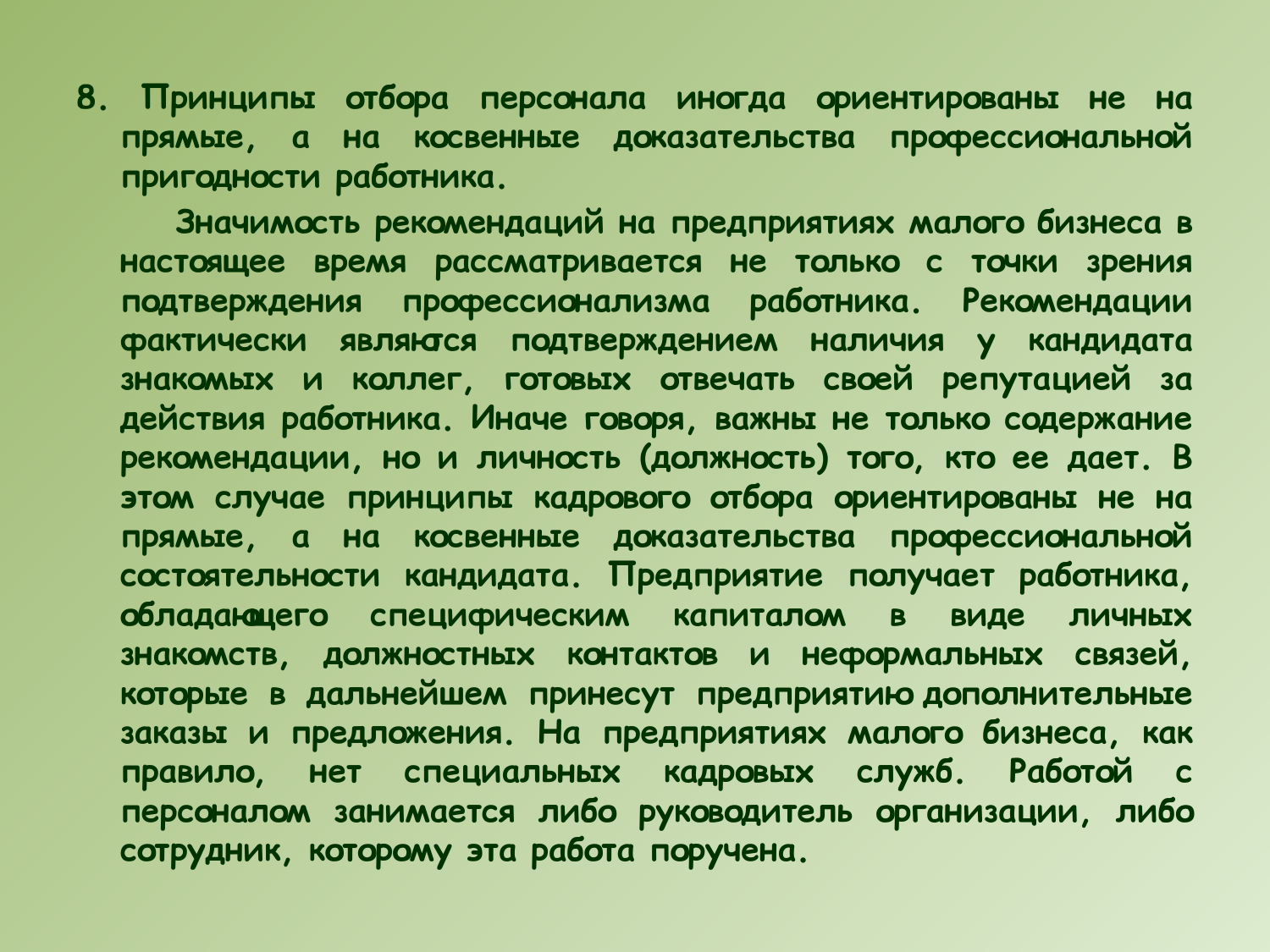

8. Принципы отбора персонала иногда ориентированы не на прямые, а на косвенные доказательства профессиональной пригодности работника.
          Значимость рекомендаций на предприятиях малого бизнеса в настоящее время рассматривается не только с точки зрения подтверждения профессионализма работника. Рекомендации фактически являются подтверждением наличия у кандидата знакомых и коллег, готовых отвечать своей репутацией за действия работника. Иначе говоря, важны не только содержание рекомендации, но и личность (должность) того, кто ее дает. В этом случае принципы кадрового отбора ориентированы не на прямые, а на косвенные доказательства профессиональной состоятельности кандидата. Предприятие получает работника, обладающего специфическим капиталом в виде личных знакомств, должностных контактов и неформальных связей, которые в дальнейшем принесут предприятию дополнительные заказы и предложения. На предприятиях малого бизнеса, как правило, нет специальных кадровых служб. Работой с персоналом занимается либо руководитель организации, либо сотрудник, которому эта работа поручена.